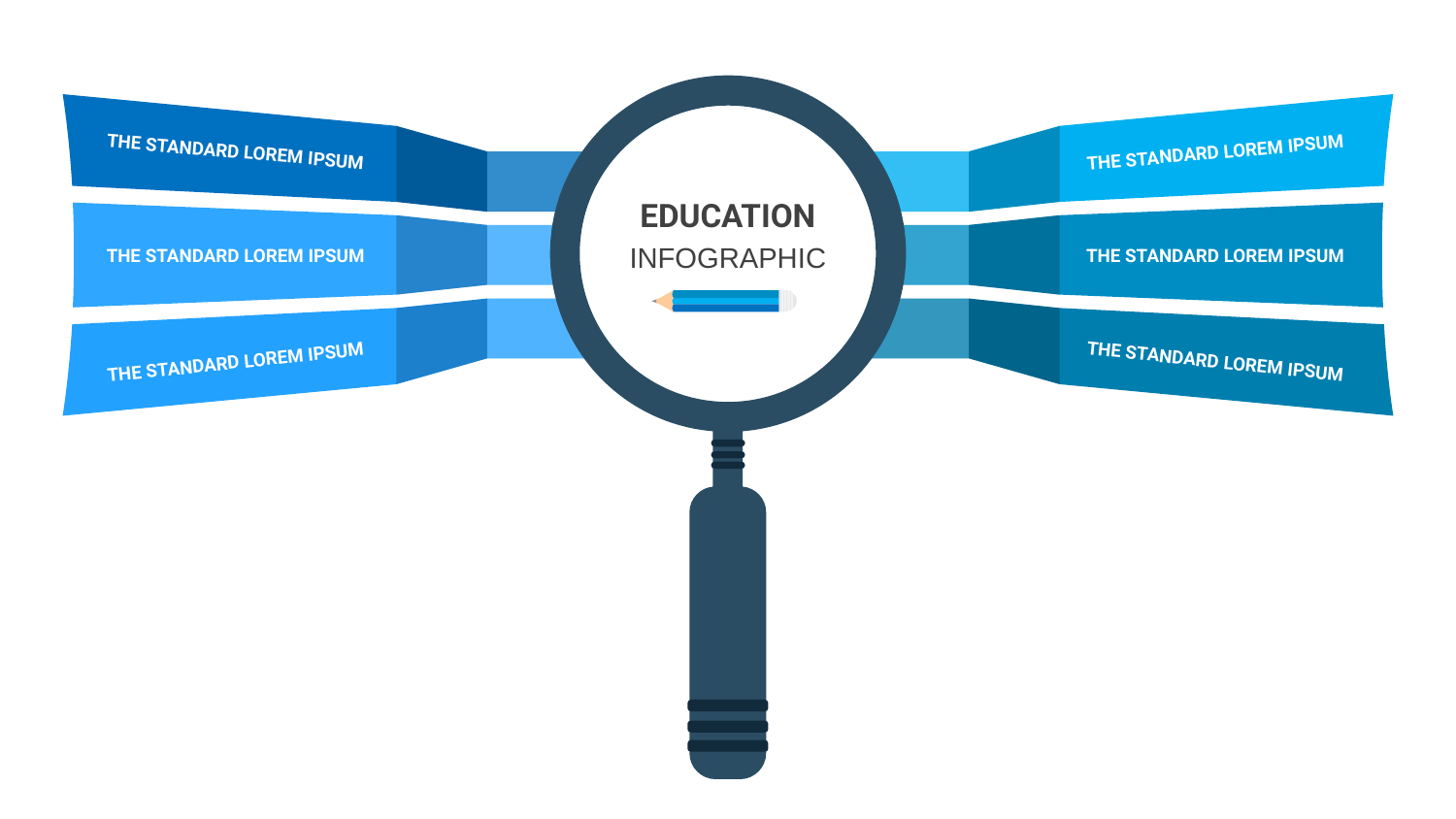

THE STANDARD LOREM IPSUM
THE STANDARD LOREM IPSUM
EDUCATION
INFOGRAPHIC

THE STANDARD LOREM IPSUM
THE STANDARD LOREM IPSUM
THE STANDARD LOREM IPSUM
THE STANDARD LOREM IPSUM